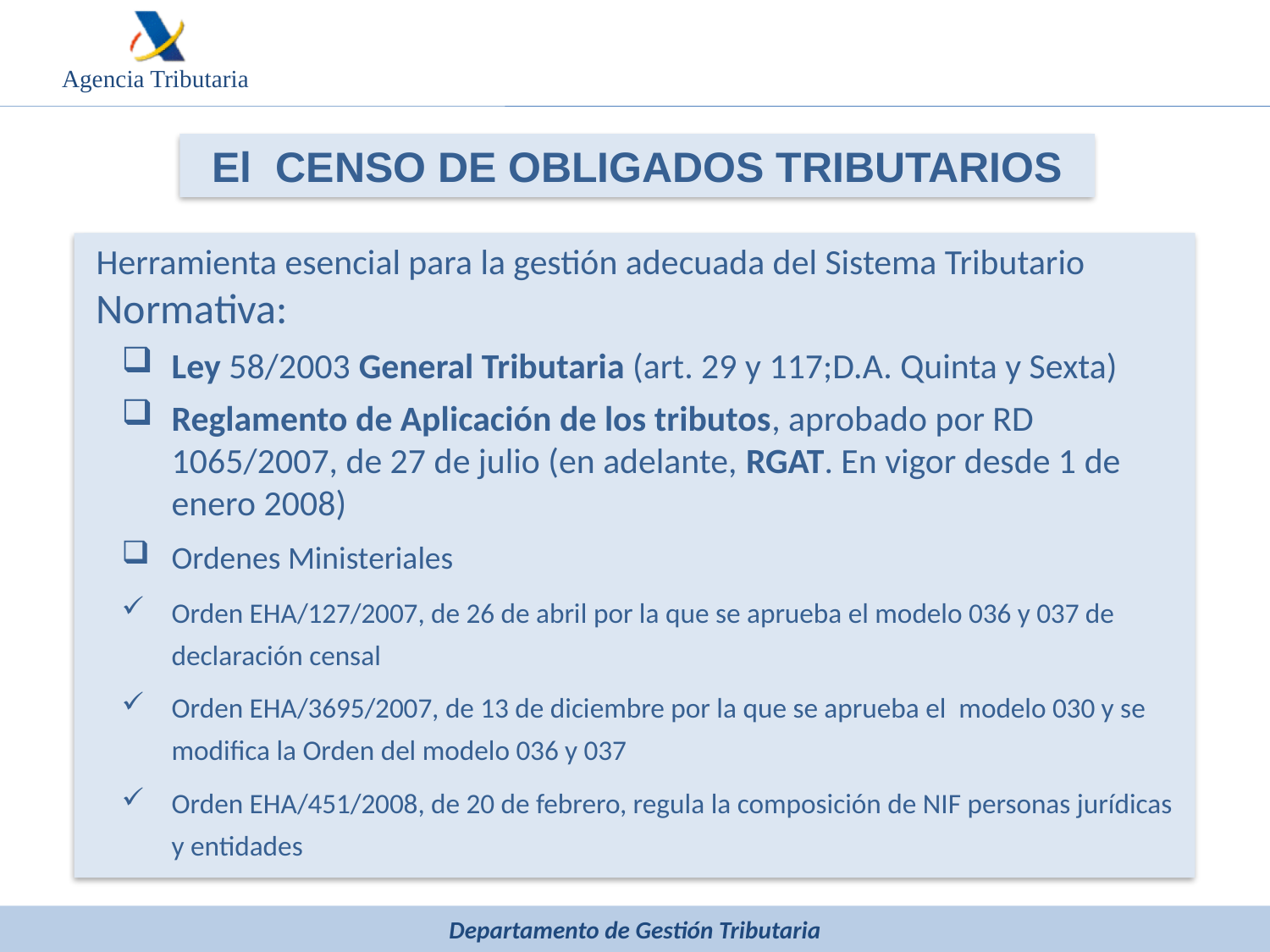

El  CENSO DE OBLIGADOS TRIBUTARIOS

Herramienta esencial para la gestión adecuada del Sistema Tributario
Normativa:
Ley 58/2003 General Tributaria (art. 29 y 117;D.A. Quinta y Sexta)
Reglamento de Aplicación de los tributos, aprobado por RD 1065/2007, de 27 de julio (en adelante, RGAT. En vigor desde 1 de enero 2008)
Ordenes Ministeriales
Orden EHA/127/2007, de 26 de abril por la que se aprueba el modelo 036 y 037 de declaración censal
Orden EHA/3695/2007, de 13 de diciembre por la que se aprueba el  modelo 030 y se modifica la Orden del modelo 036 y 037
Orden EHA/451/2008, de 20 de febrero, regula la composición de NIF personas jurídicas y entidades